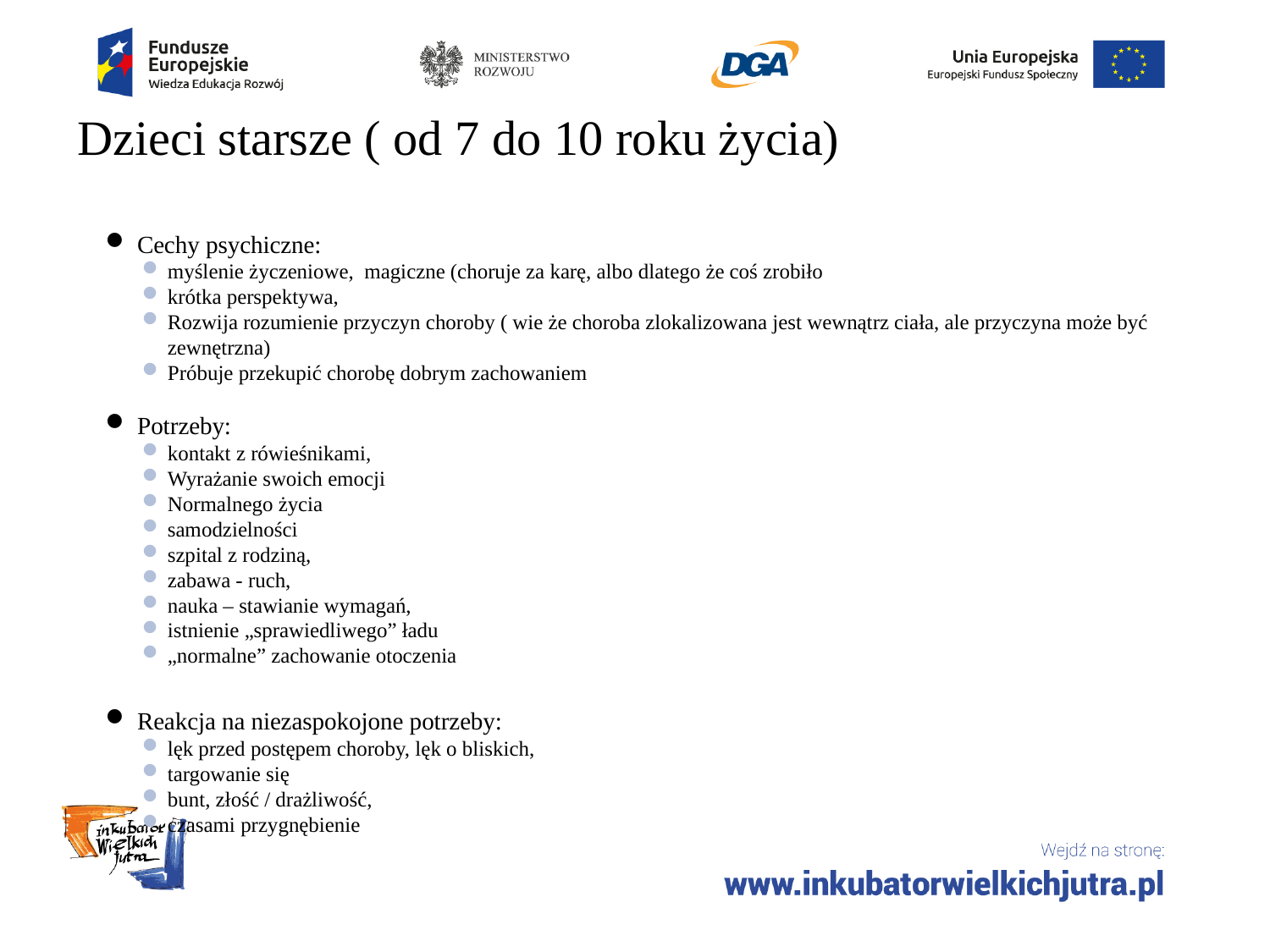

# Dzieci starsze ( od 7 do 10 roku życia)
Cechy psychiczne:
myślenie życzeniowe,  magiczne (choruje za karę, albo dlatego że coś zrobiło
krótka perspektywa,
Rozwija rozumienie przyczyn choroby ( wie że choroba zlokalizowana jest wewnątrz ciała, ale przyczyna może być zewnętrzna)
Próbuje przekupić chorobę dobrym zachowaniem

Potrzeby:
kontakt z rówieśnikami,
Wyrażanie swoich emocji
Normalnego życia
samodzielności
szpital z rodziną,
zabawa - ruch,
nauka – stawianie wymagań,
istnienie „sprawiedliwego” ładu
„normalne” zachowanie otoczenia

Reakcja na niezaspokojone potrzeby:
lęk przed postępem choroby, lęk o bliskich,
targowanie się
bunt, złość / drażliwość,
czasami przygnębienie